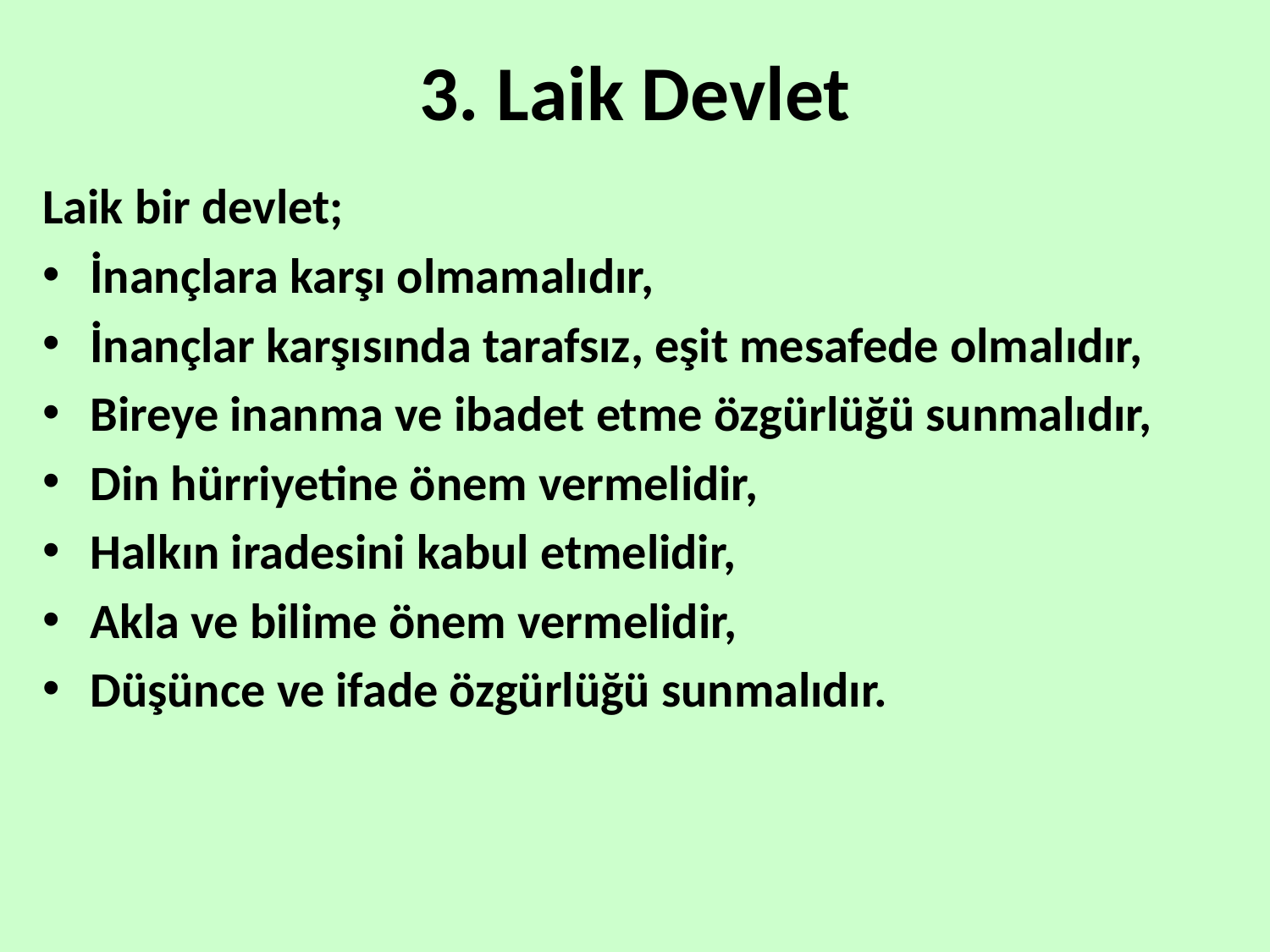

# 3. Laik Devlet
Laik bir devlet;
İnançlara karşı olmamalıdır,
İnançlar karşısında tarafsız, eşit mesafede olmalıdır,
Bireye inanma ve ibadet etme özgürlüğü sunmalıdır,
Din hürriyetine önem vermelidir,
Halkın iradesini kabul etmelidir,
Akla ve bilime önem vermelidir,
Düşünce ve ifade özgürlüğü sunmalıdır.